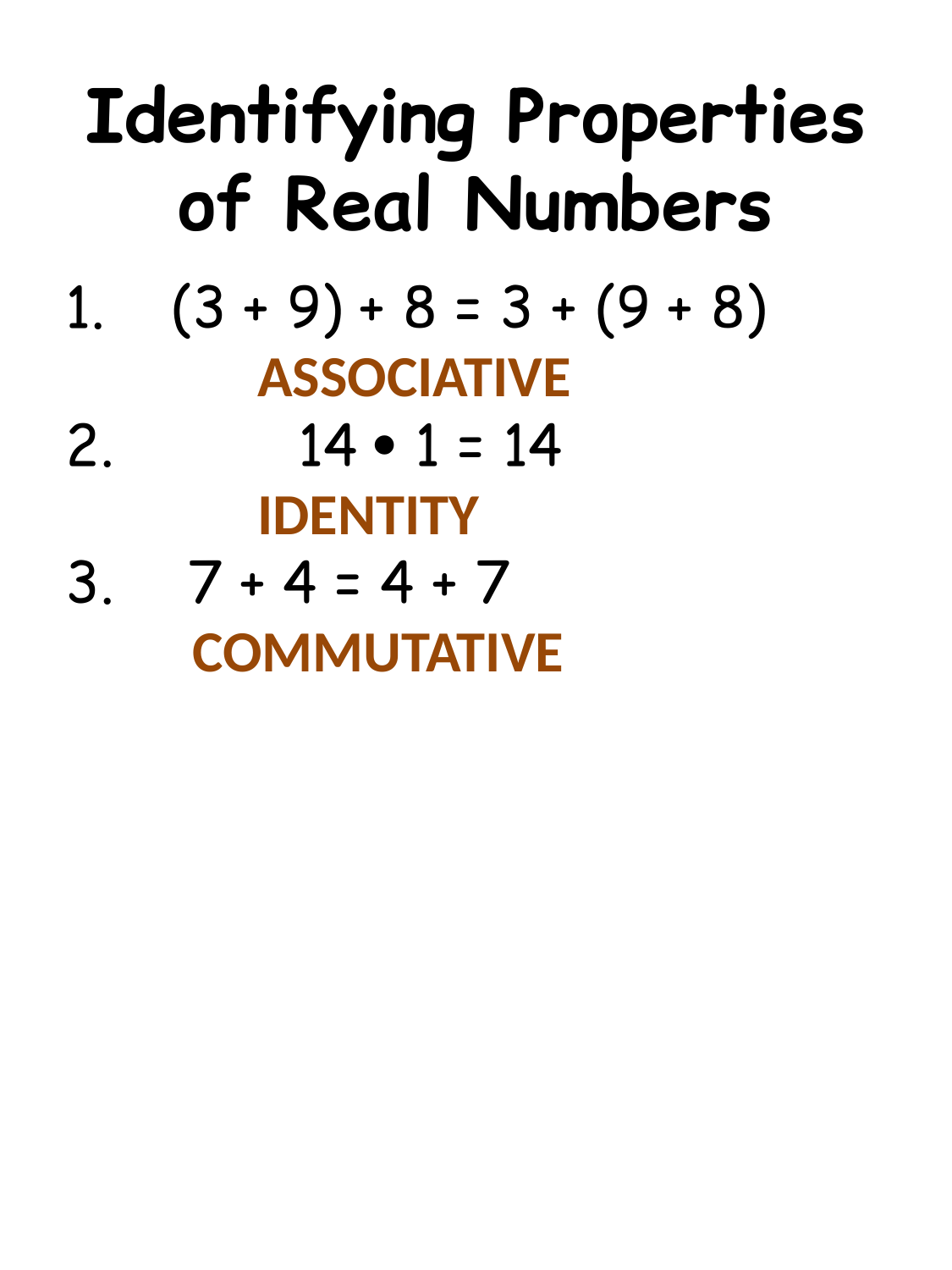

# Identifying Properties of Real Numbers
(3 + 9) + 8 = 3 + (9 + 8)
	ASSOCIATIVE
	14 • 1 = 14
	IDENTITY
 7 + 4 = 4 + 7
	COMMUTATIVE